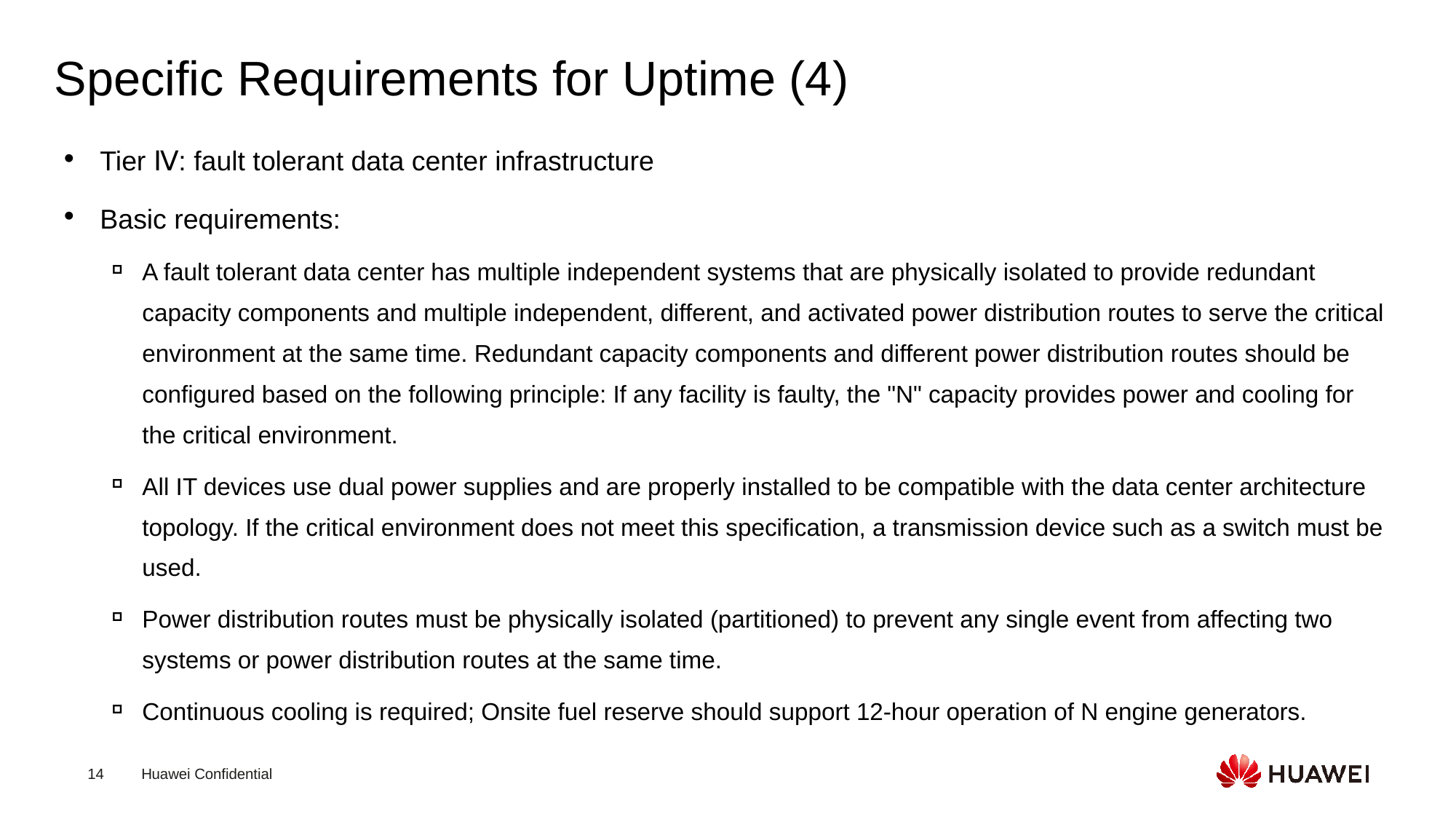

# Specific Requirements for Uptime (4)
Tier Ⅳ: fault tolerant data center infrastructure
Basic requirements:
A fault tolerant data center has multiple independent systems that are physically isolated to provide redundant capacity components and multiple independent, different, and activated power distribution routes to serve the critical environment at the same time. Redundant capacity components and different power distribution routes should be configured based on the following principle: If any facility is faulty, the "N" capacity provides power and cooling for the critical environment.
All IT devices use dual power supplies and are properly installed to be compatible with the data center architecture topology. If the critical environment does not meet this specification, a transmission device such as a switch must be used.
Power distribution routes must be physically isolated (partitioned) to prevent any single event from affecting two systems or power distribution routes at the same time.
Continuous cooling is required; Onsite fuel reserve should support 12-hour operation of N engine generators.